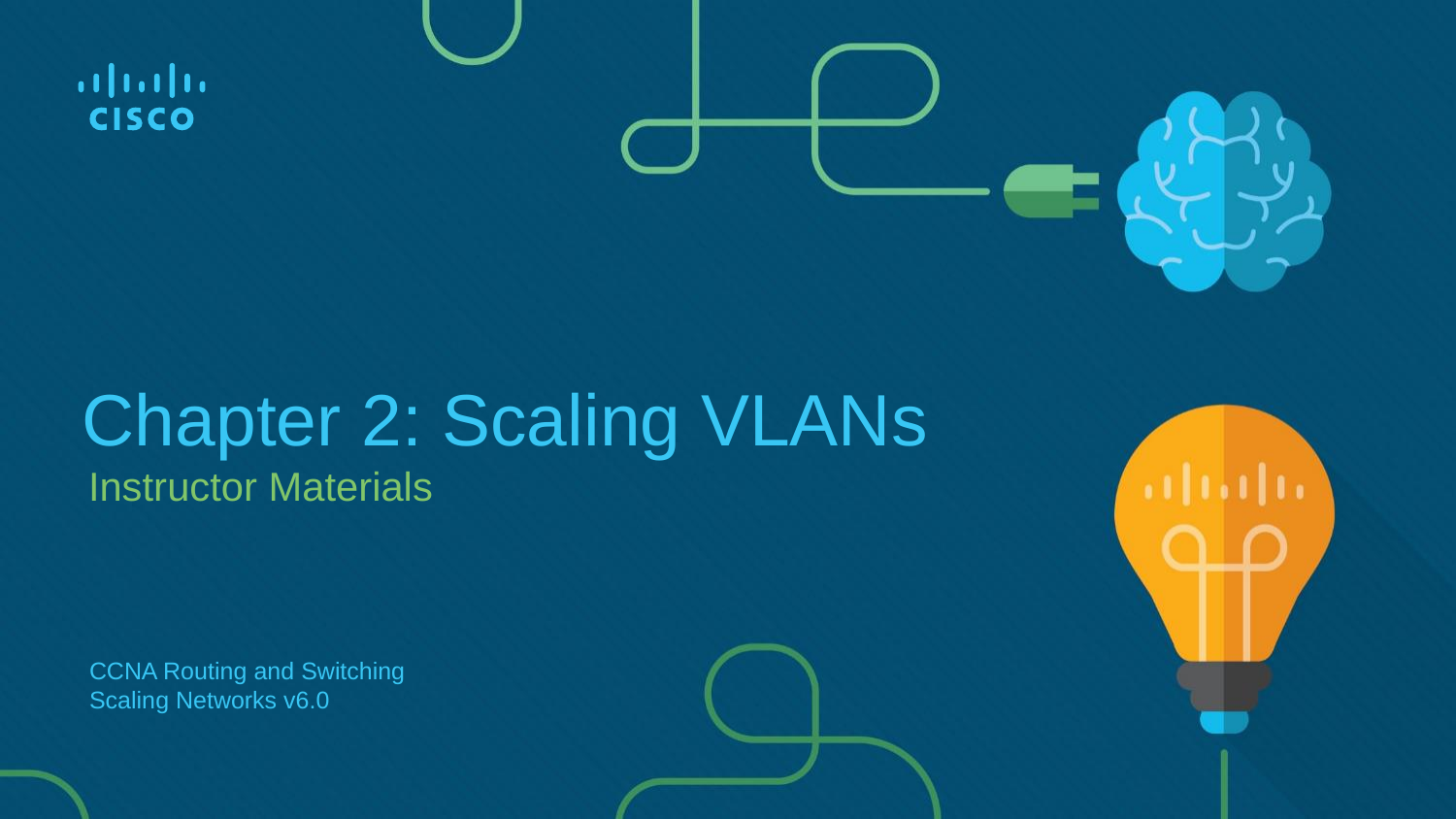

# Chapter 2: Scaling VLANs
Instructor Materials
CCNA Routing and Switching
Scaling Networks v6.0